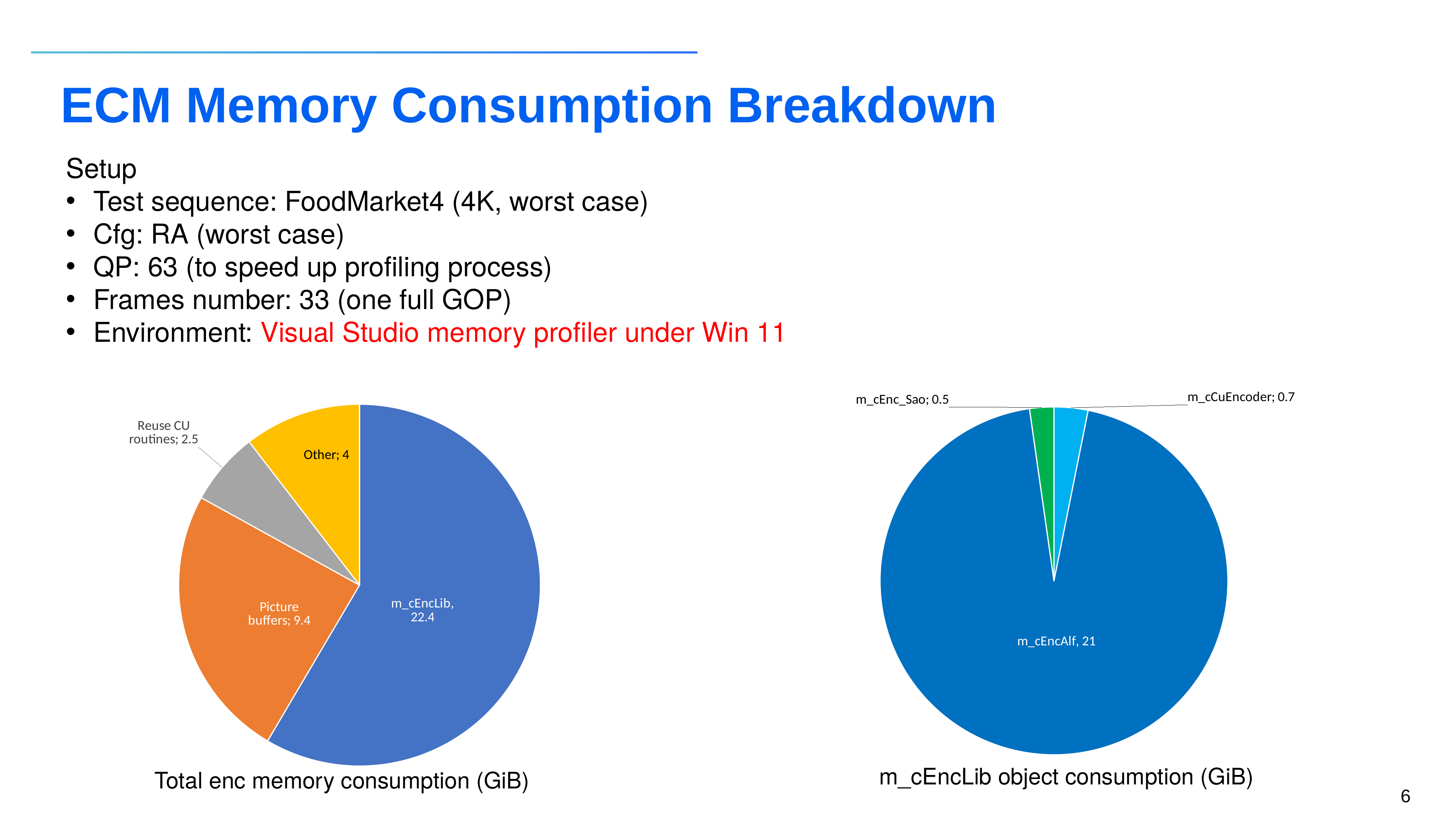

ECM Memory Consumption Breakdown
Setup
Test sequence: FoodMarket4 (4K, worst case)
Cfg: RA (worst case)
QP: 63 (to speed up profiling process)
Frames number: 33 (one full GOP)
Environment: Visual Studio memory profiler under Win 11

### Chart

| Category |  |
|---|---|
| m_cCuEncoder | 0.7 |
| m_cEncAlf | 21.0 |
| m_cEnc_Sao | 0.5 |

### Chart

| Category |  |
|---|---|
| m_cEncLib | 22.4 |
| Picture buffers | 9.4 |
| Reuse CU routines | 2.5 |
| Other | 4.0 |
m_cEncLib object consumption (GiB)
Total enc memory consumption (GiB)
6